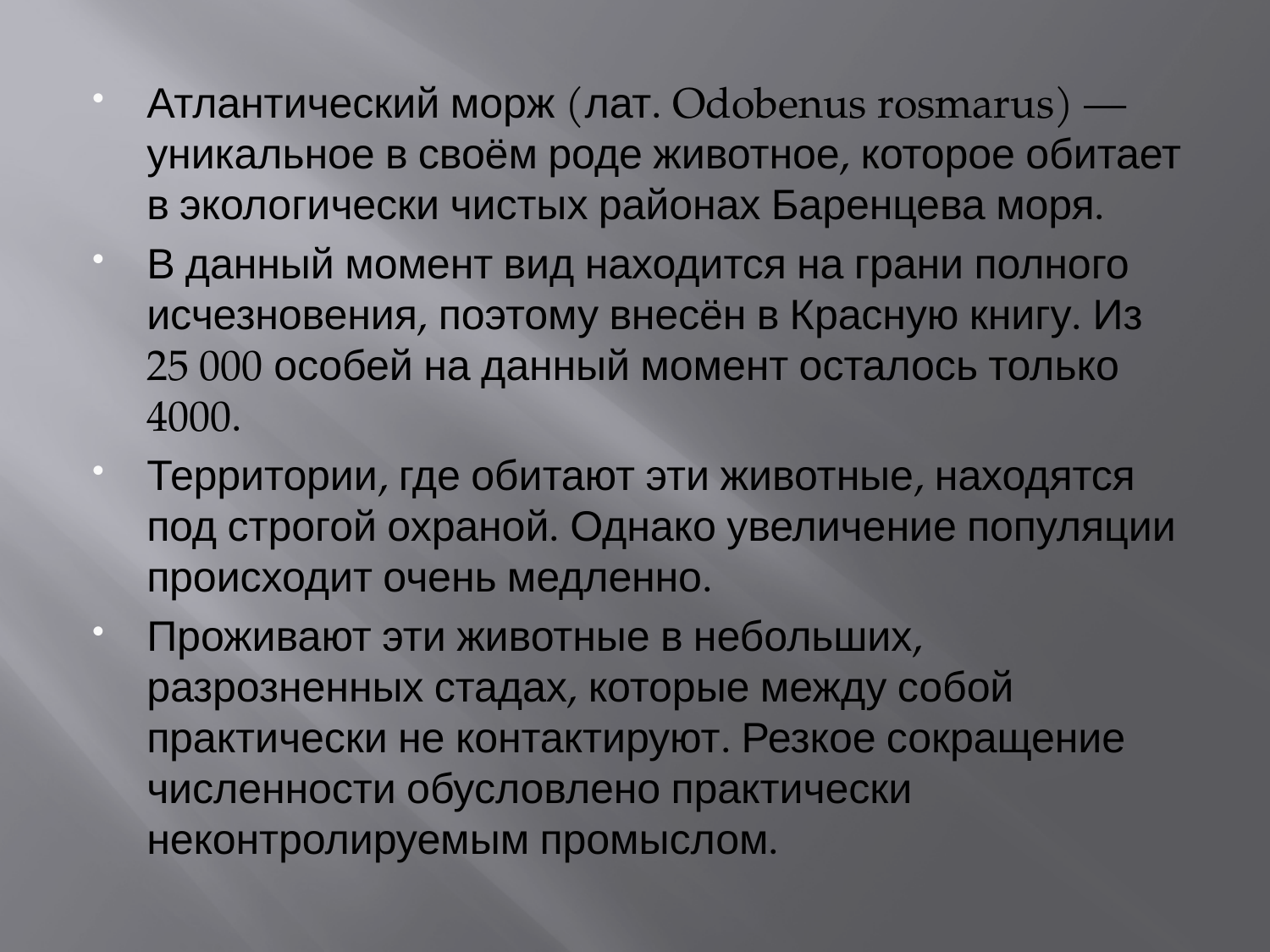

#
Атлантический морж (лат. Odobenus rosmarus) — уникальное в своём роде животное, которое обитает в экологически чистых районах Баренцева моря.
В данный момент вид находится на грани полного исчезновения, поэтому внесён в Красную книгу. Из 25 000 особей на данный момент осталось только 4000.
Территории, где обитают эти животные, находятся под строгой охраной. Однако увеличение популяции происходит очень медленно.
Проживают эти животные в небольших, разрозненных стадах, которые между собой практически не контактируют. Резкое сокращение численности обусловлено практически неконтролируемым промыслом.